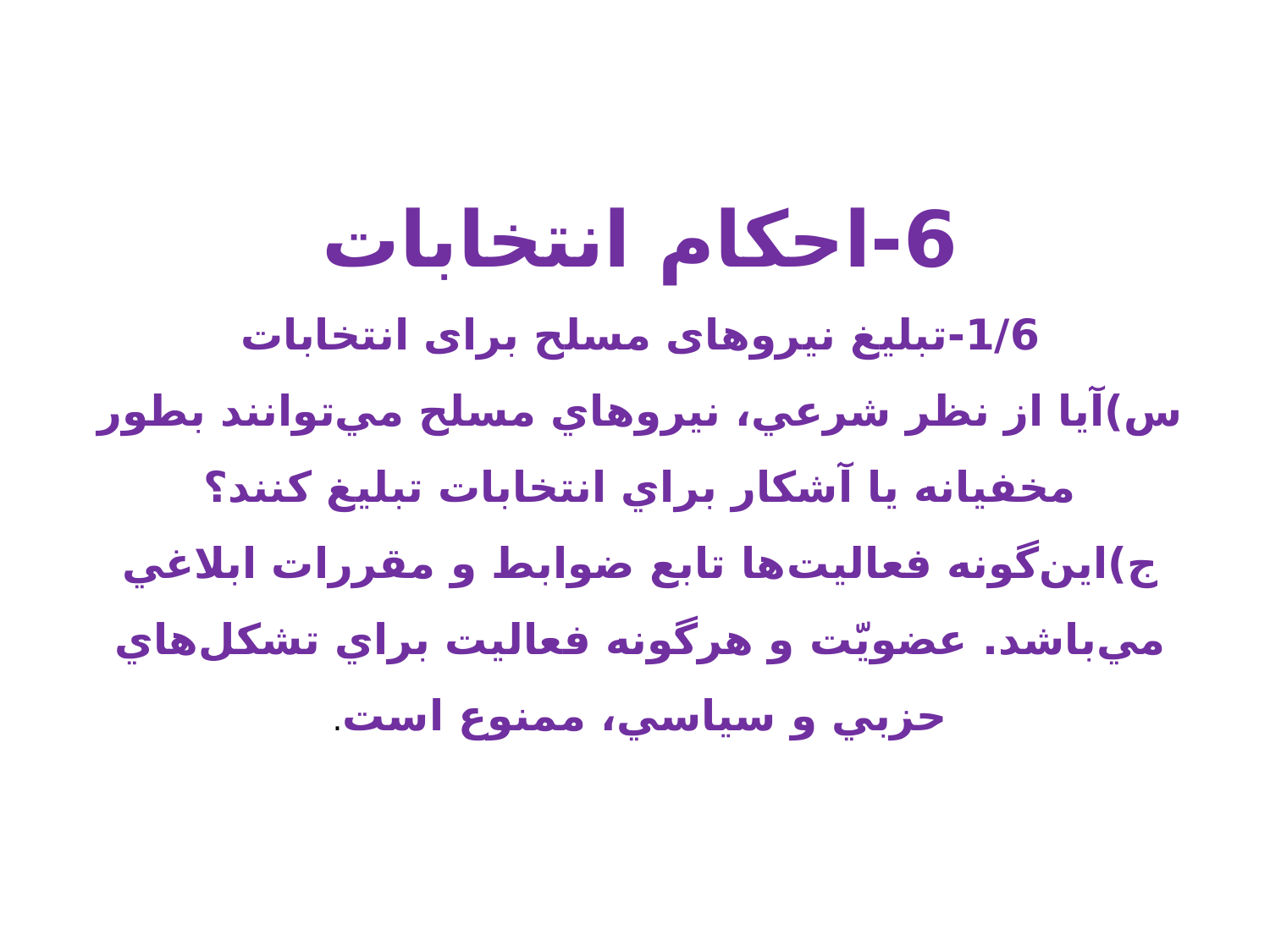

6-احکام انتخابات
1/6-تبلیغ نیروهای مسلح برای انتخابات
س)آيا از نظر شرعي، نيروهاي مسلح مي‌توانند بطور مخفيانه يا آشكار براي انتخابات تبليغ كنند؟
ج)اين‌گونه فعاليت‌ها تابع ضوابط و مقررات ابلاغي مي‌باشد. عضويّت و هرگونه فعاليت براي تشكل‌هاي حزبي و سياسي، ممنوع است.